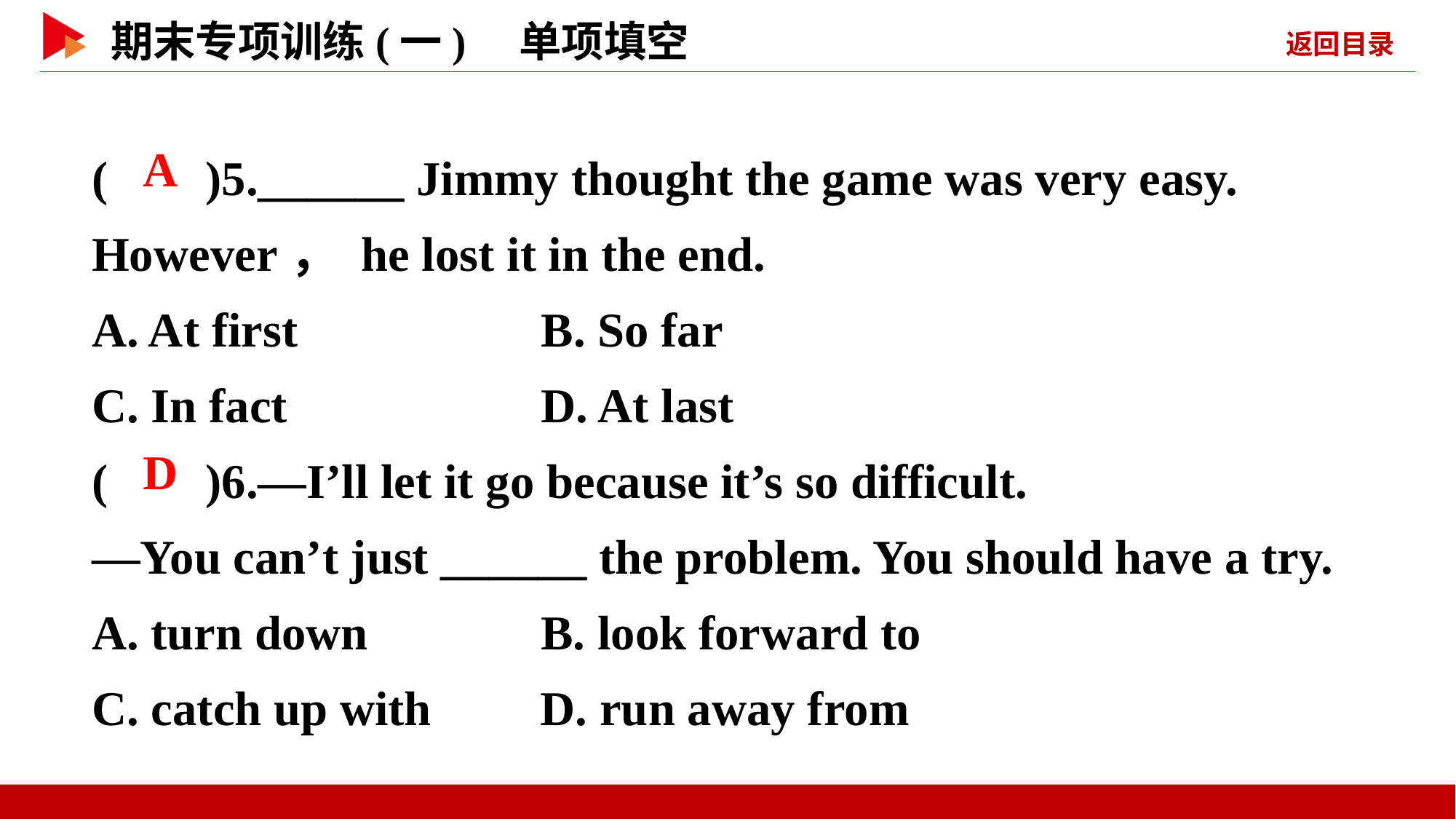

(        )5.______ Jimmy thought the game was very easy. However， he lost it in the end.
A. At first	                   B. So far
C. In fact	                   D. At last
(        )6.—I’ll let it go because it’s so difficult.
—You can’t just ______ the problem. You should have a try.
A. turn down	          B. look forward to
C. catch up with	 D. run away from
   A
   D